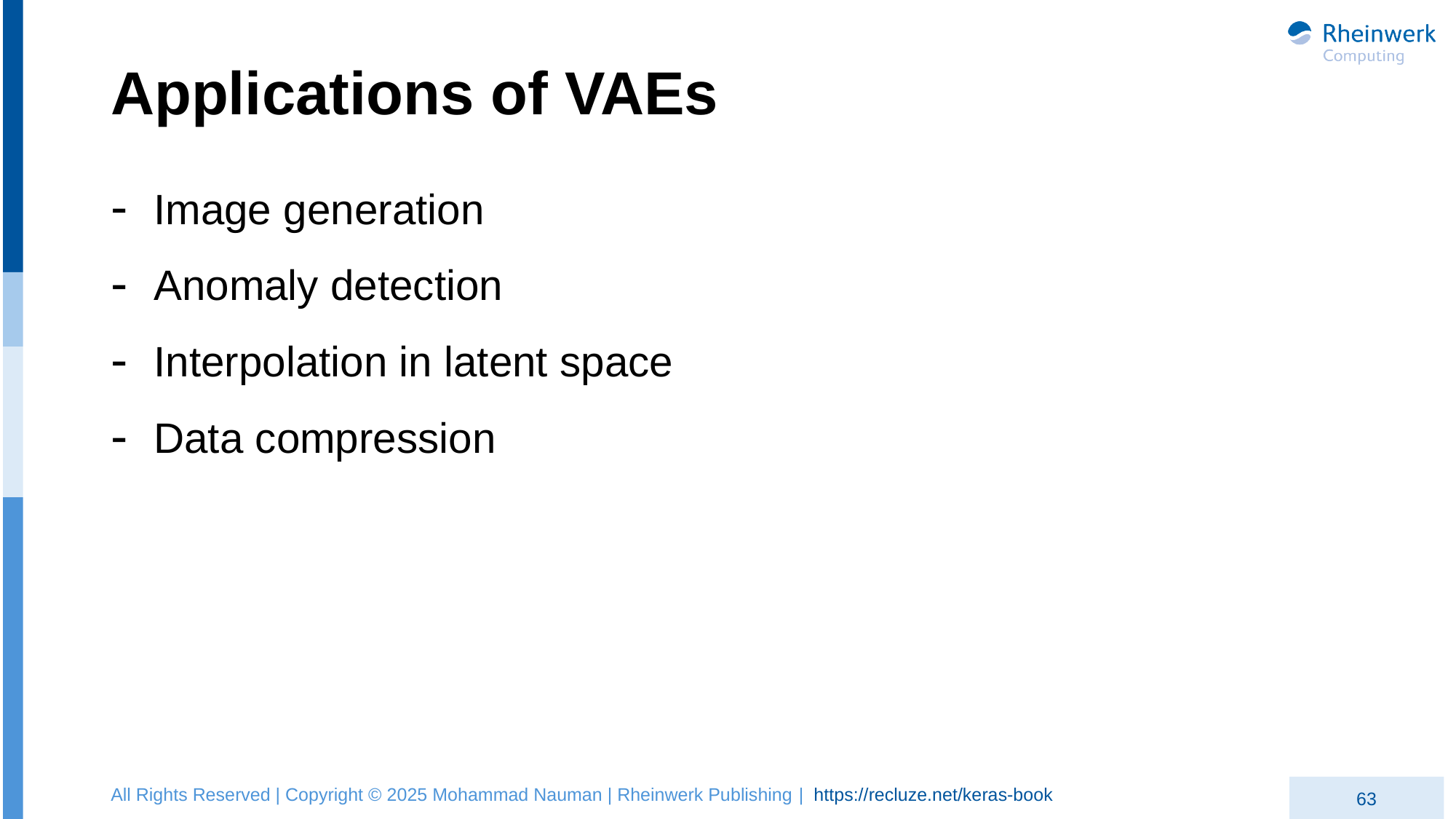

# Applications of VAEs
Image generation
Anomaly detection
Interpolation in latent space
Data compression